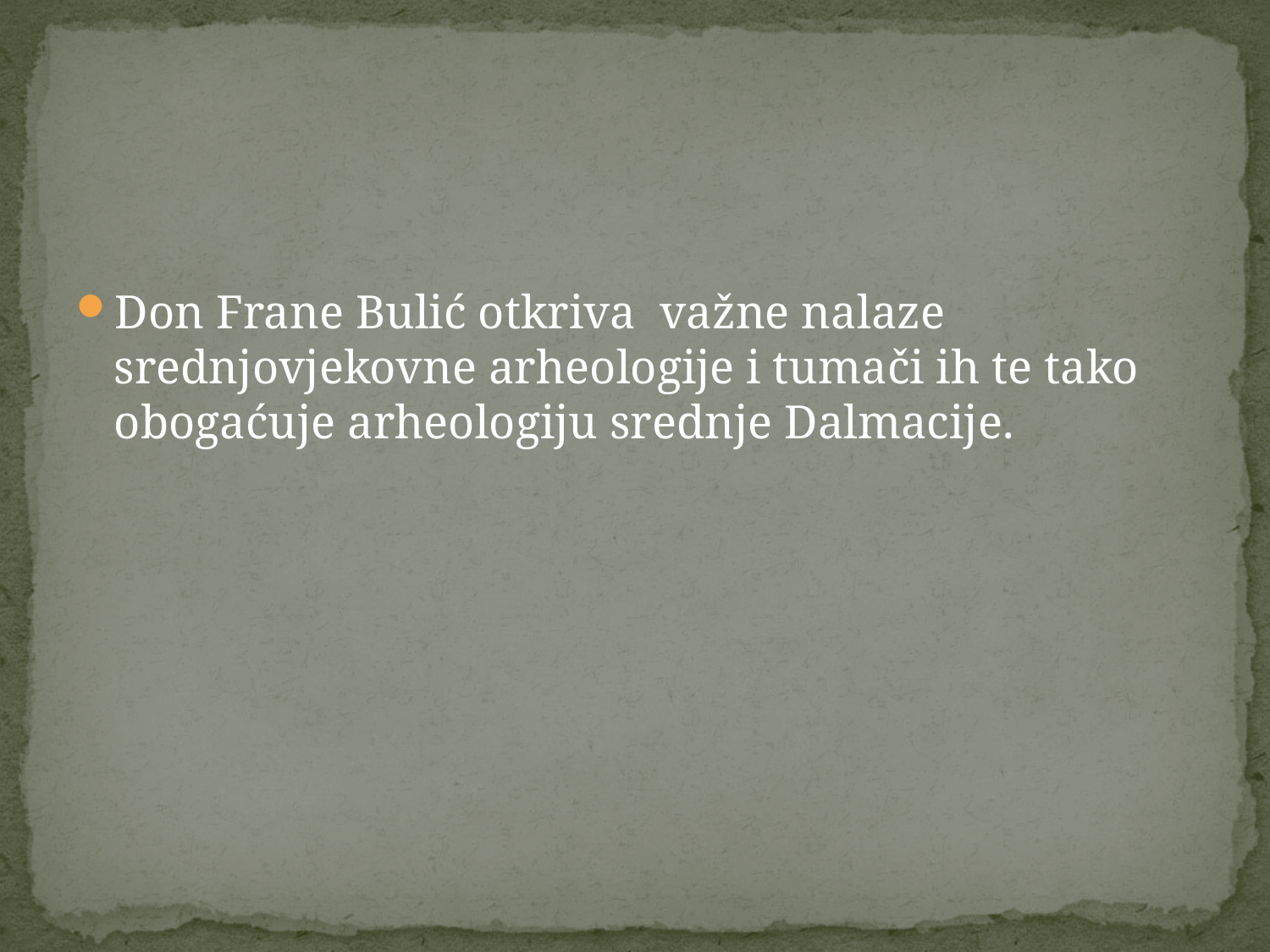

#

Don Frane Bulić otkriva  važne nalaze srednjovjekovne arheologije i tumači ih te tako obogaćuje arheologiju srednje Dalmacije.